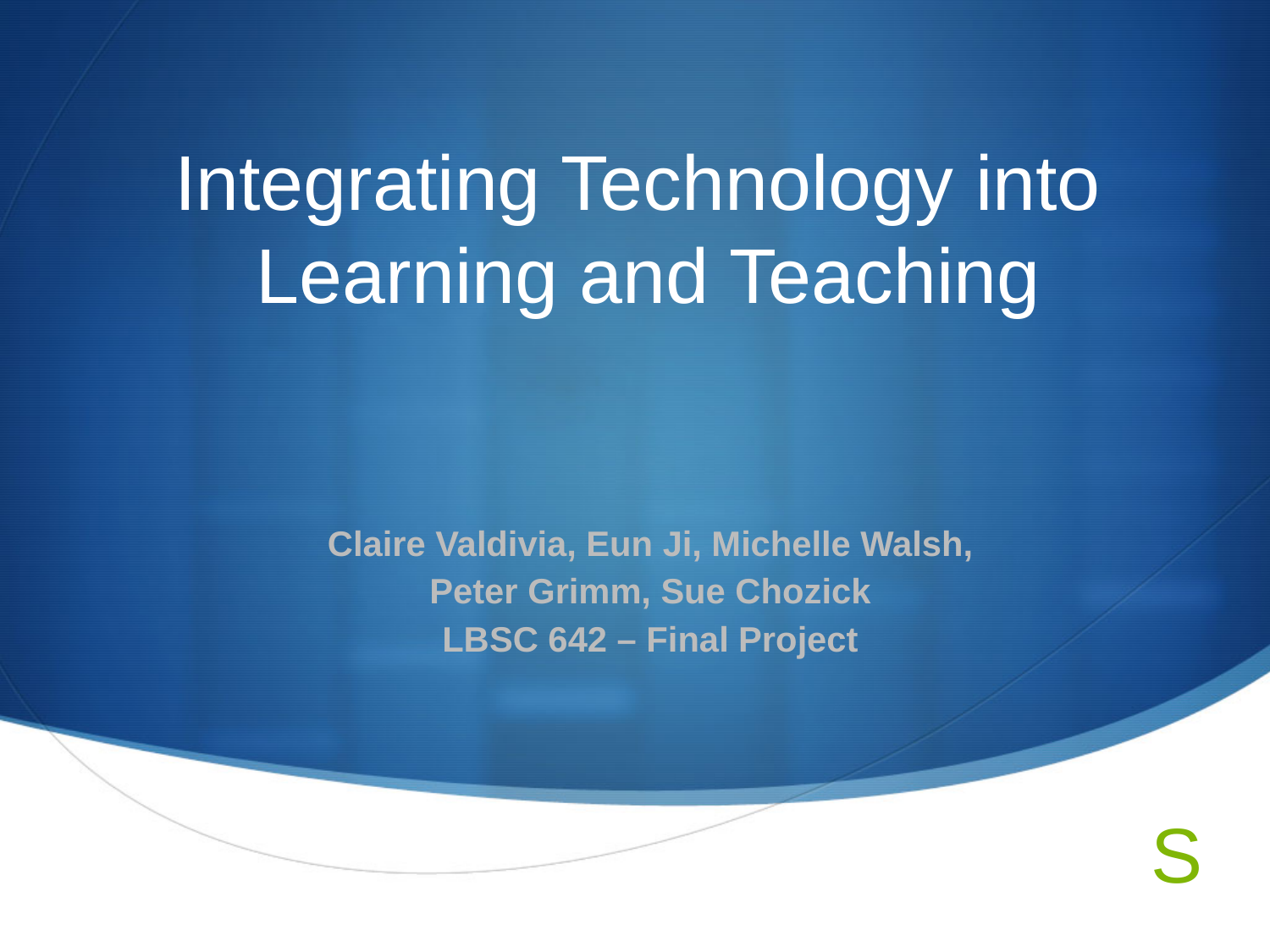

# Integrating Technology into Learning and Teaching

Claire Valdivia, Eun Ji, Michelle Walsh,
Peter Grimm, Sue Chozick
LBSC 642 – Final Project